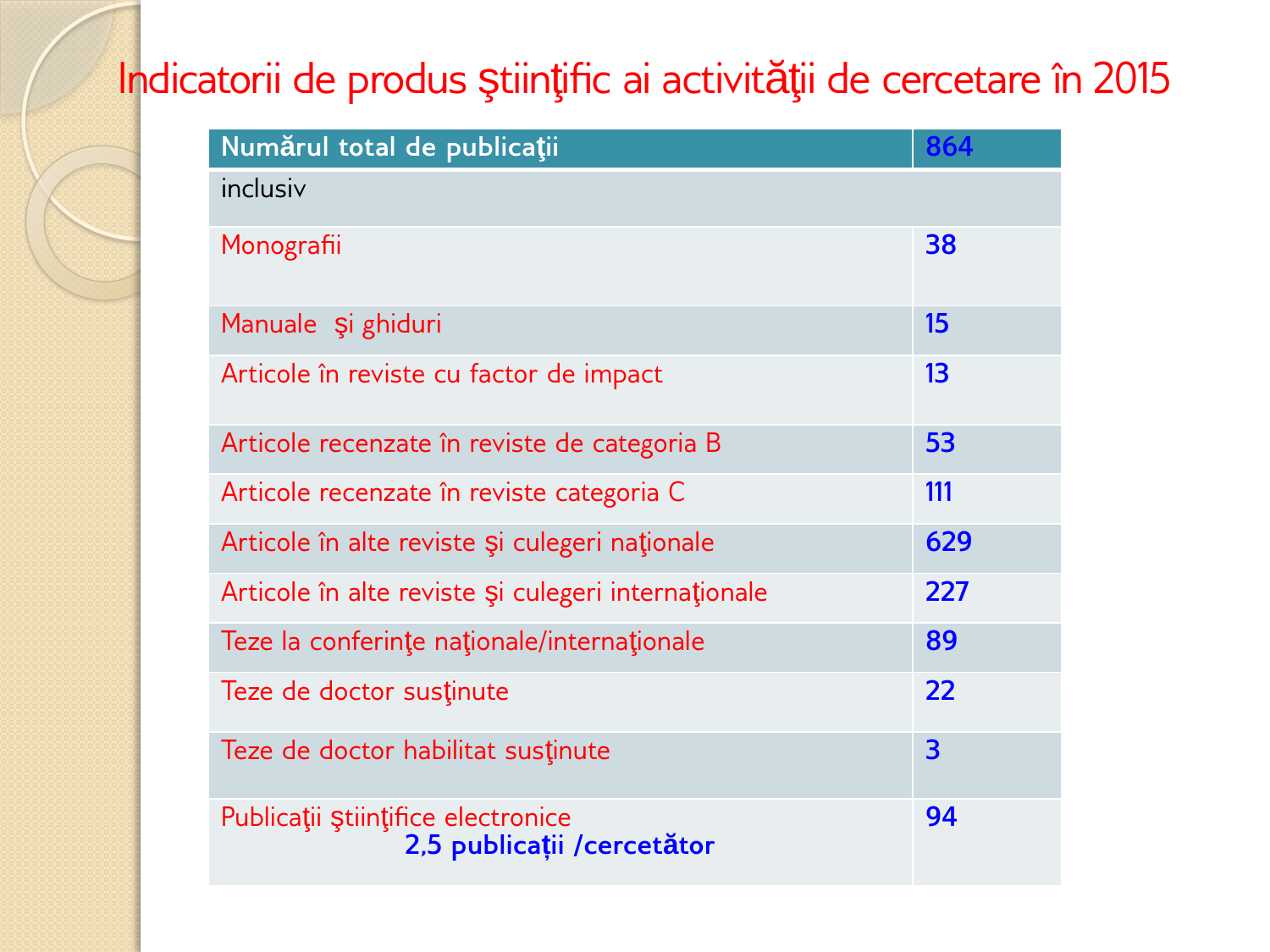

Indicatorii de produs ştiinţific ai activităţii de cercetare în 2015
| Numărul total de publicaţii | 864 |
| --- | --- |
| inclusiv |  |
| Monografii | 38 |
| Manuale şi ghiduri | 15 |
| Articole în reviste cu factor de impact | 13 |
| Articole recenzate în reviste de categoria B | 53 |
| Articole recenzate în reviste categoria C | 111 |
| Articole în alte reviste şi culegeri naţionale | 629 |
| Articole în alte reviste şi culegeri internaţionale | 227 |
| Teze la conferinţe naţionale/internaţionale | 89 |
| Teze de doctor susţinute | 22 |
| Teze de doctor habilitat susţinute | 3 |
| Publicaţii ştiinţifice electronice 2,5 publicații /cercetător | 94 |